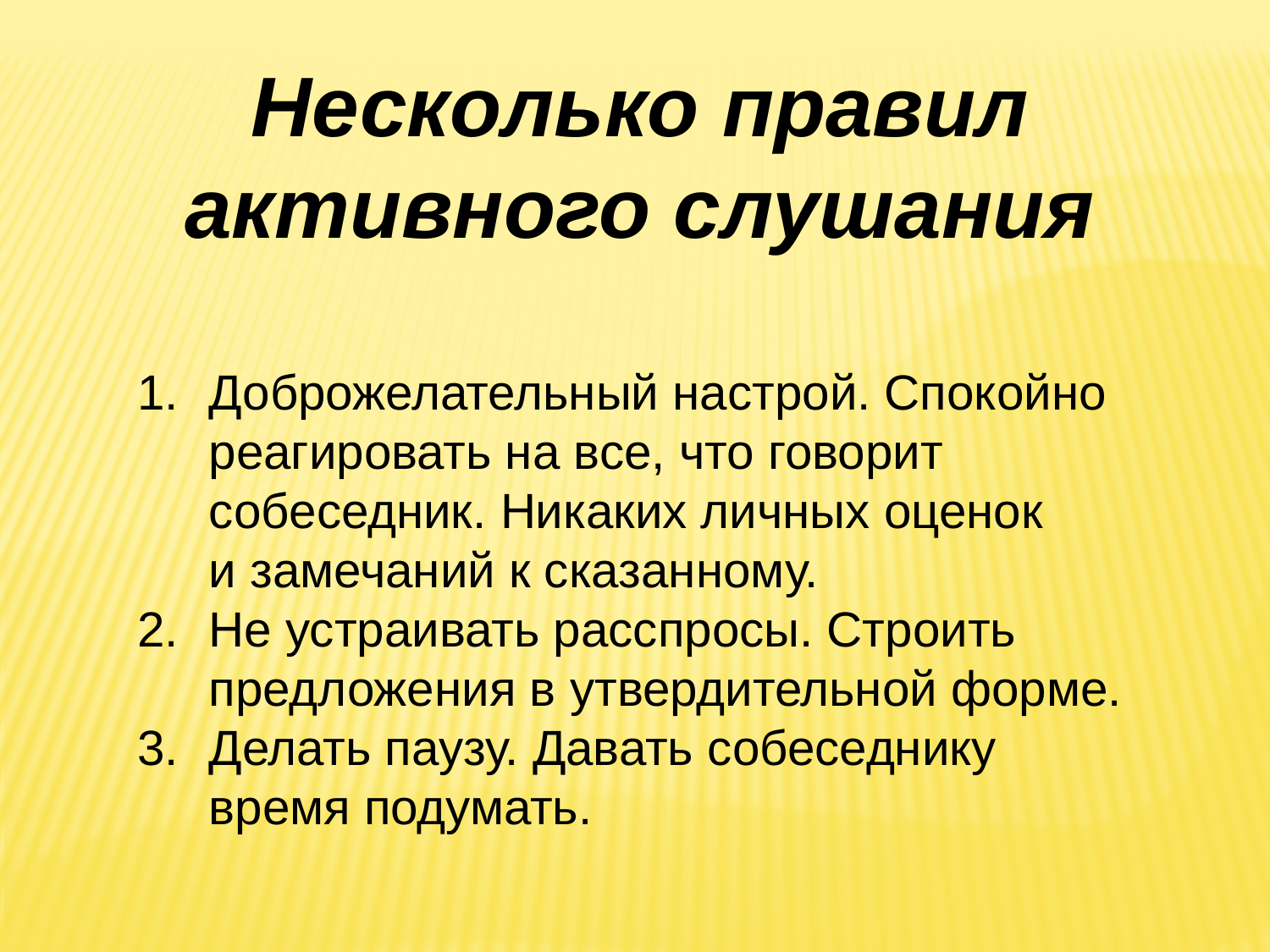

Несколько правил активного слушания

Доброжелательный настрой. Спокойно реагировать на все, что говорит собеседник. Никаких личных оценок и замечаний к сказанному.
Не устраивать расспросы. Строить предложения в утвердительной форме.
Делать паузу. Давать собеседнику время подумать.